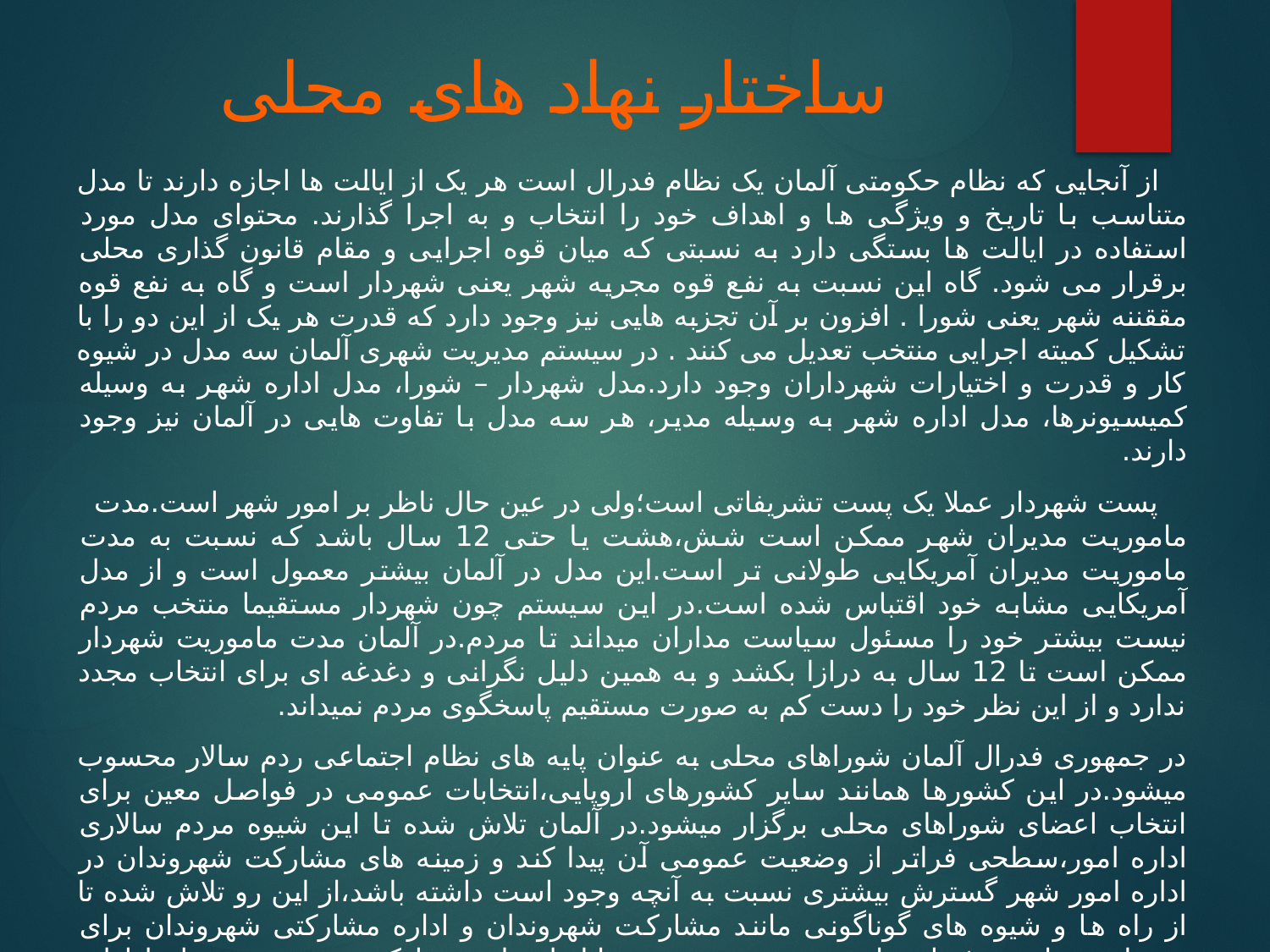

# ساختار نهاد های محلی
   از آنجایی که نظام حکومتی آلمان یک نظام فدرال است هر یک از ایالت ها اجازه دارند تا مدل متناسب با تاریخ و ویژگی ها و اهداف خود را انتخاب و به اجرا گذارند. محتوای مدل مورد استفاده در ایالت ها بستگی دارد به نسبتی که میان قوه اجرایی و مقام قانون گذاری محلی برقرار می شود. گاه این نسبت به نفع قوه مجریه شهر یعنی شهردار است و گاه به نفع قوه مققننه شهر یعنی شورا . افزون بر آن تجزبه هایی نیز وجود دارد که قدرت هر یک از این دو را با تشکیل کمیته اجرایی منتخب تعدیل می کنند . در سیستم مدیریت شهری آلمان سه مدل در شیوه کار و قدرت و اختیارات شهرداران وجود دارد.مدل شهردار – شورا، مدل اداره شهر به وسیله کمیسیونرها، مدل اداره شهر به وسیله مدیر، هر سه مدل با تفاوت هایی در آلمان نیز وجود دارند.
   پست شهردار عملا یک پست تشریفاتی است؛ولی در عین حال ناظر بر امور شهر است.مدت   ماموریت مدیران شهر ممکن است شش،هشت یا حتی 12 سال باشد که نسبت به مدت ماموریت مدیران آمریکایی طولانی تر است.این مدل در آلمان بیشتر معمول است و از مدل آمریکایی مشابه خود اقتباس شده است.در این سیستم چون شهردار مستقیما منتخب مردم نیست بیشتر خود را مسئول سیاست مداران میداند تا مردم.در آلمان مدت ماموریت شهردار ممکن است تا 12 سال به درازا بکشد و به همین دلیل نگرانی و دغدغه ای برای انتخاب مجدد ندارد و از این نظر خود را دست کم به صورت مستقیم پاسخگوی مردم نمیداند.
در جمهوری فدرال آلمان شوراهای محلی به عنوان پایه های نظام اجتماعی ردم سالار محسوب میشود.در این کشورها همانند سایر کشورهای اروپایی،انتخابات عمومی در فواصل معین برای انتخاب اعضای شوراهای محلی برگزار میشود.در آلمان تلاش شده تا این شیوه مردم سالاری اداره امور،سطحی فراتر از وضعیت عمومی آن پیدا کند و زمینه های مشارکت شهروندان در اداره امور شهر گسترش بیشتری نسبت به آنچه وجود است داشته باشد،از این رو تلاش شده تا از راه ها و شیوه های گوناگونی مانند مشارکت شهروندان و اداره مشارکتی شهروندان برای دستیابی به این هدف استفاده شود.در برخی شهرها ابزار جلب مشارکت مردمی در سطح ادارات محلی به شکل آگاهانه به کار گرفته شده و برخی دیگر نیز این ابزارها را با استفاده از اهرم قانون به شکل اجباری در آورده اند.